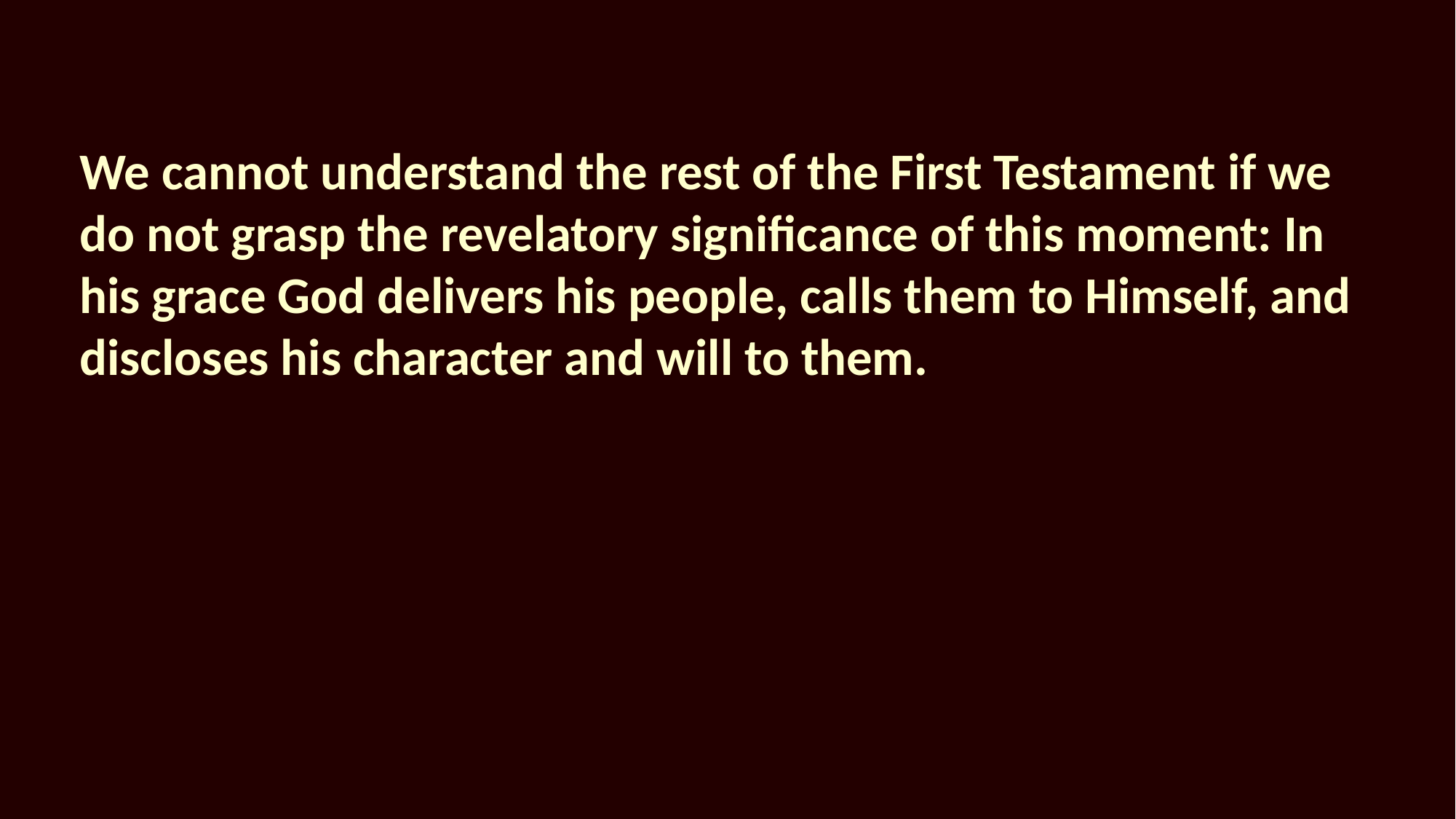

We cannot understand the rest of the First Testament if we do not grasp the revelatory significance of this moment: In his grace God delivers his people, calls them to Himself, and discloses his character and will to them.